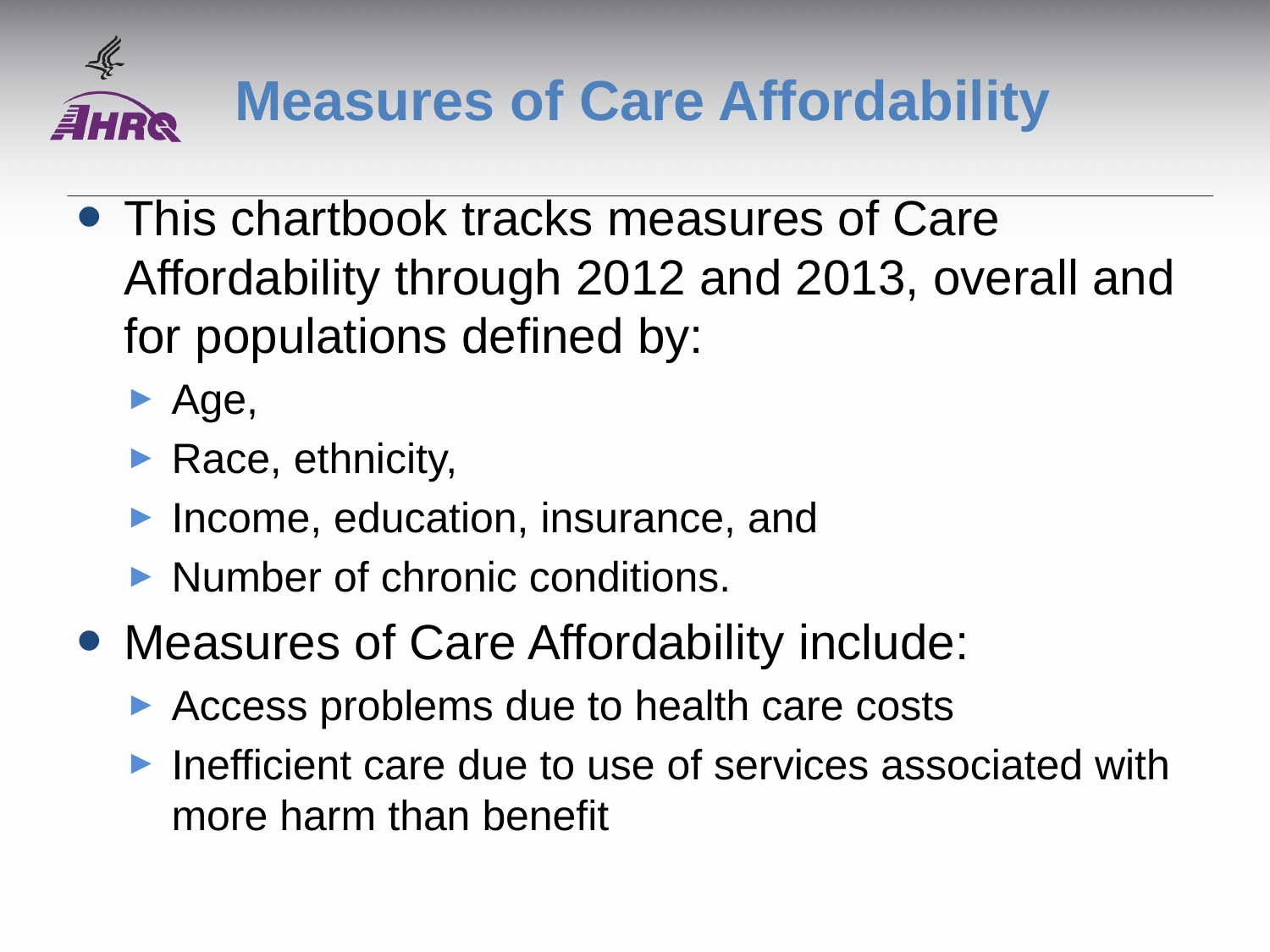

# Measures of Care Affordability
This chartbook tracks measures of Care Affordability through 2012 and 2013, overall and for populations defined by:
Age,
Race, ethnicity,
Income, education, insurance, and
Number of chronic conditions.
Measures of Care Affordability include:
Access problems due to health care costs
Inefficient care due to use of services associated with more harm than benefit